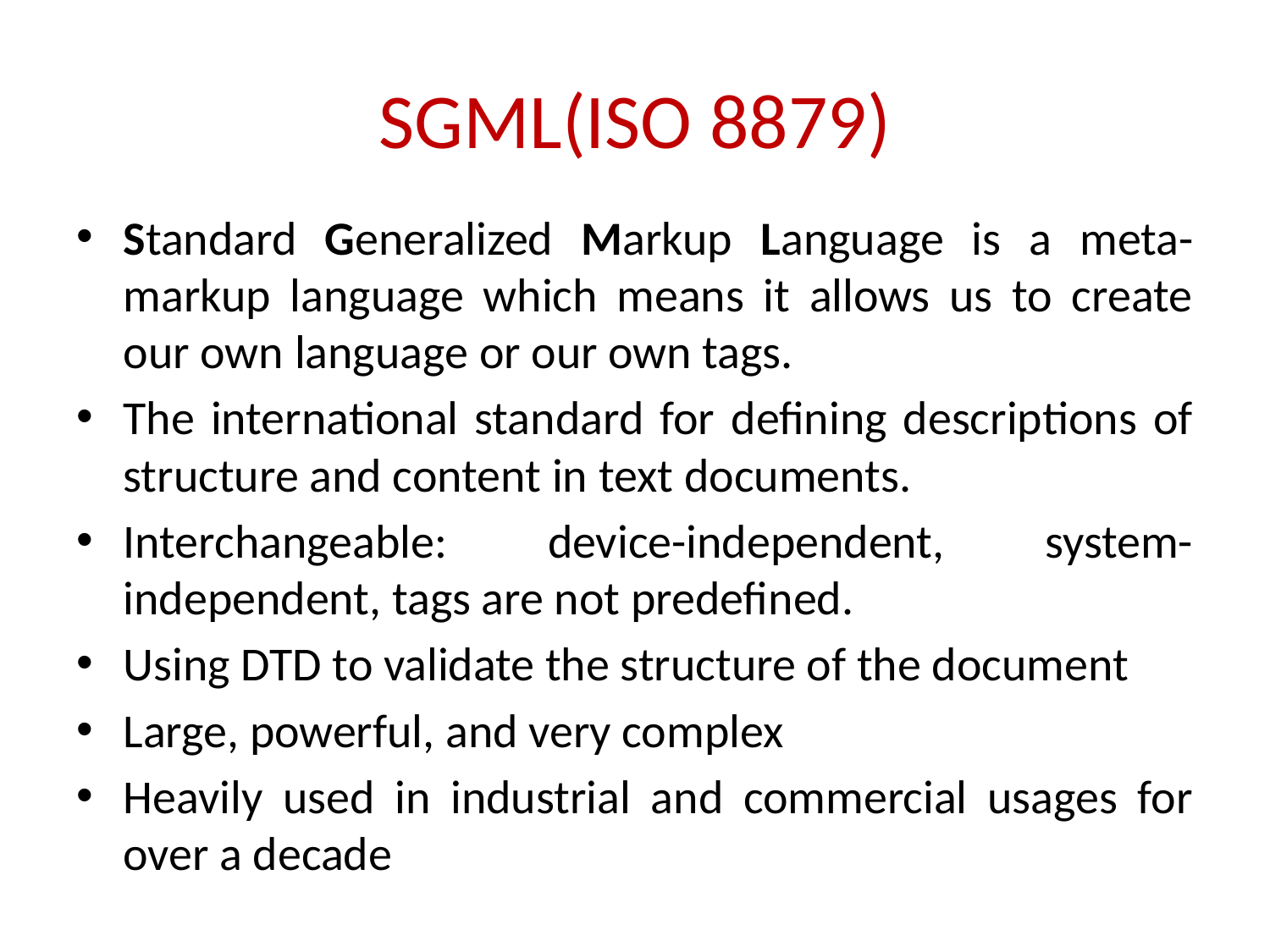

# SGML(ISO 8879)
Standard Generalized Markup Language is a meta-markup language which means it allows us to create our own language or our own tags.
The international standard for defining descriptions of structure and content in text documents.
Interchangeable: device-independent, system-independent, tags are not predefined.
Using DTD to validate the structure of the document
Large, powerful, and very complex
Heavily used in industrial and commercial usages for over a decade